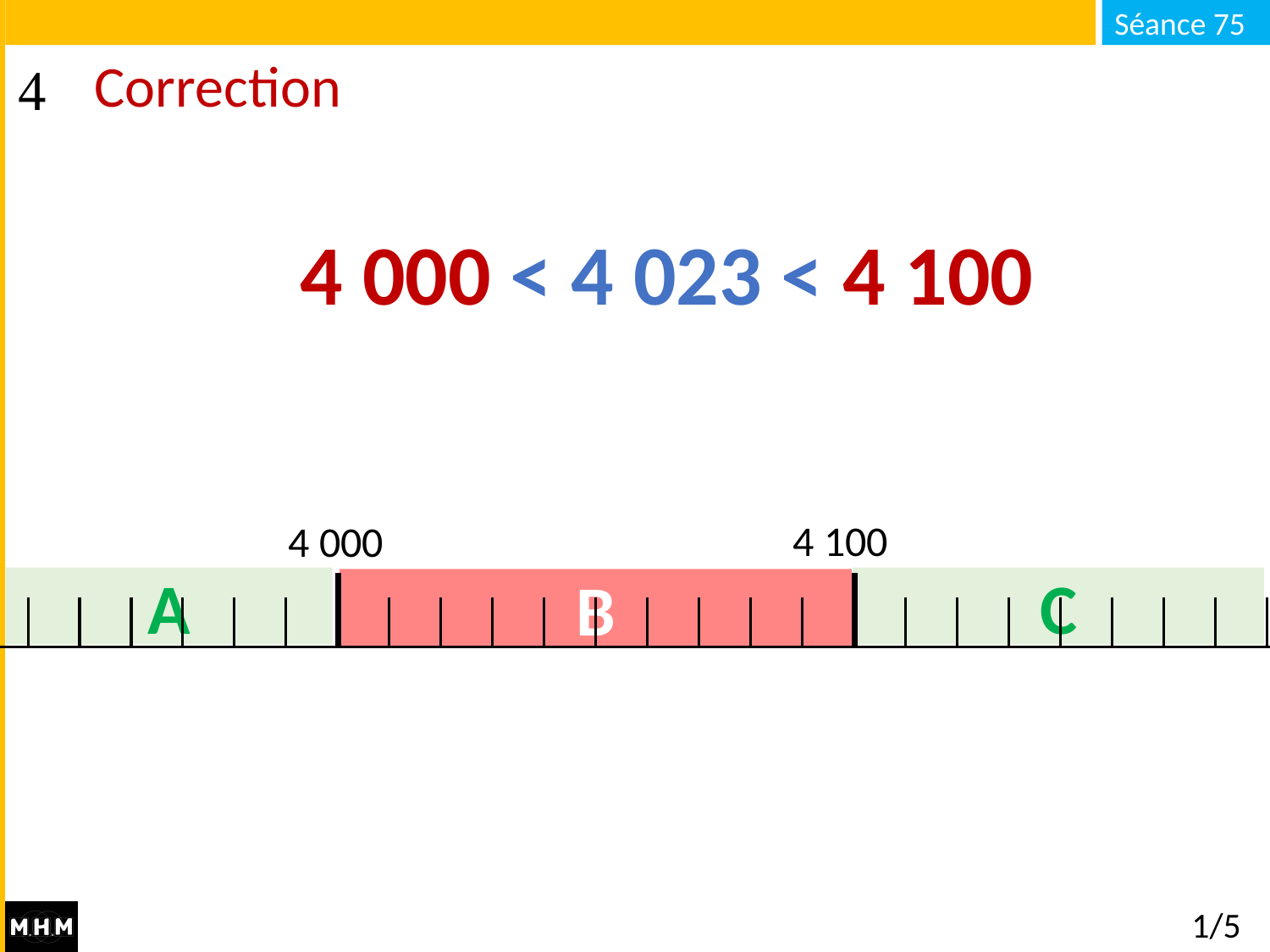

# Correction
4 000 < 4 023 < 4 100
 4 100
 4 000
A
C
B
1/5